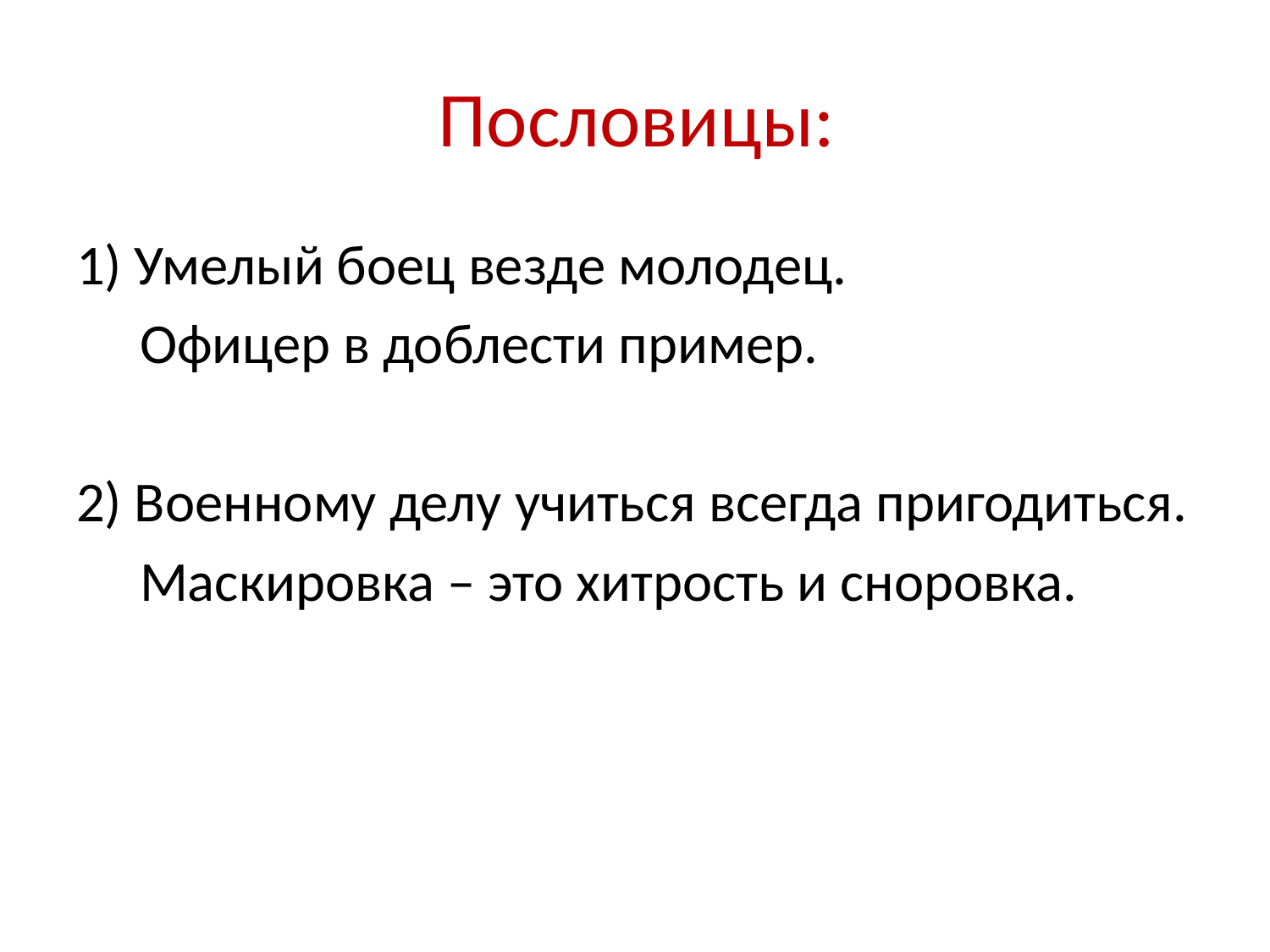

# Пословицы:
1) Умелый боец везде молодец.
     Офицер в доблести пример.

2) Военному делу учиться всегда пригодиться.
     Маскировка – это хитрость и сноровка.